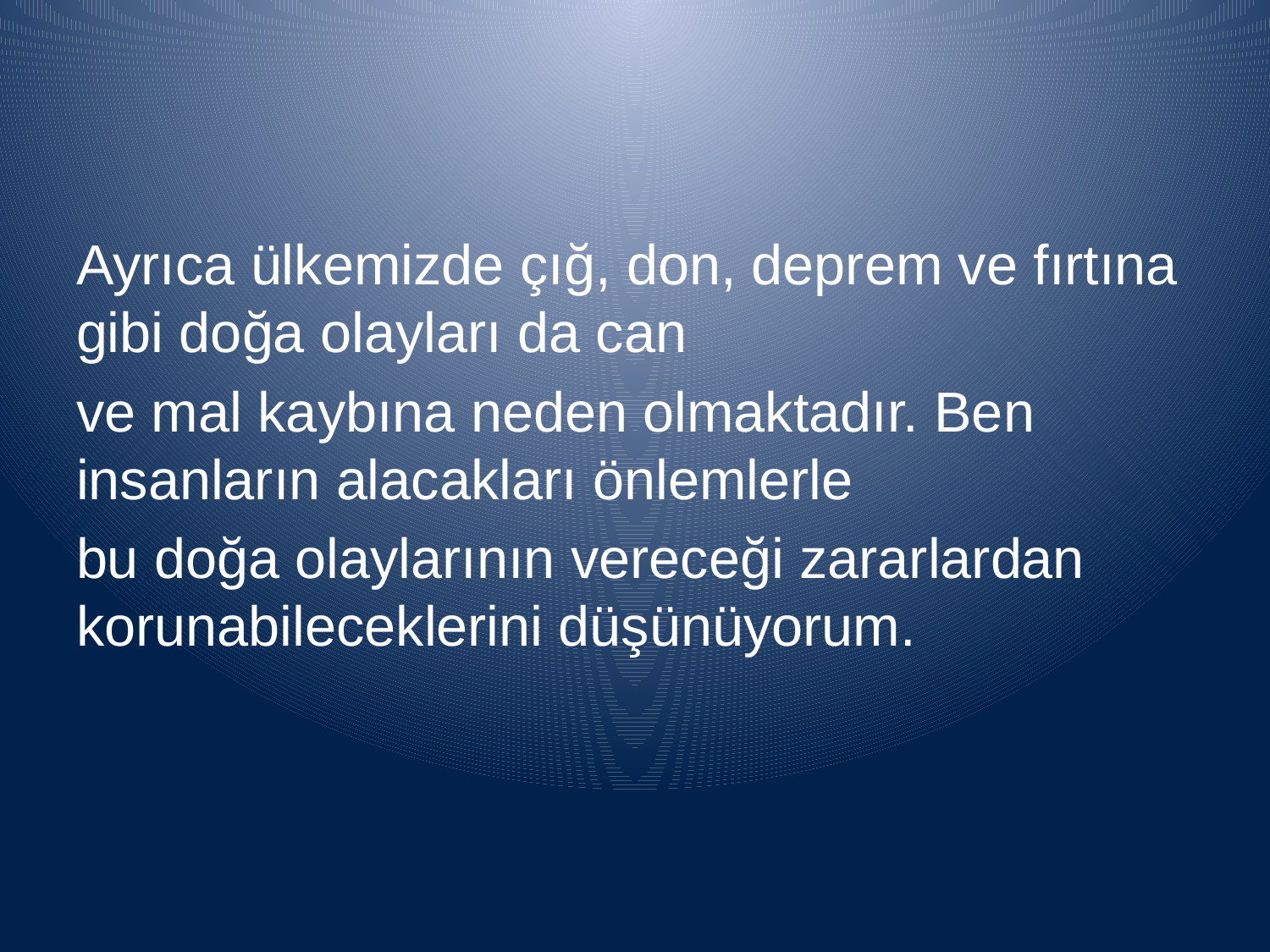

Ayrıca ülkemizde çığ, don, deprem ve fırtına gibi doğa olayları da can
ve mal kaybına neden olmaktadır. Ben insanların alacakları önlemlerle
bu doğa olaylarının vereceği zararlardan korunabileceklerini düşünüyorum.